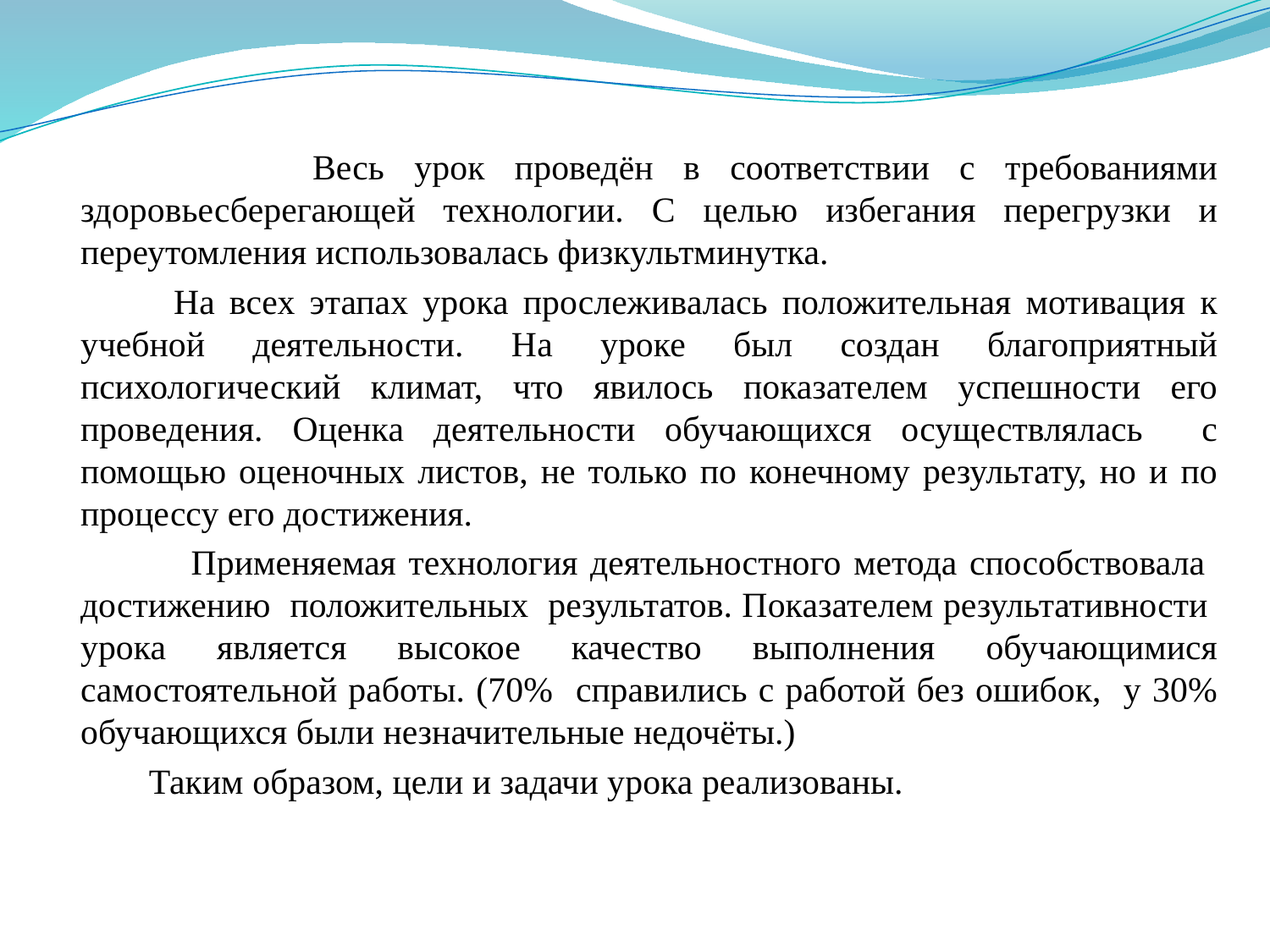

Весь урок проведён в соответствии с требованиями здоровьесберегающей технологии. С целью избегания перегрузки и переутомления использовалась физкультминутка.
         На всех этапах урока прослеживалась положительная мотивация к учебной деятельности. На уроке был создан благоприятный психологический климат, что явилось показателем успешности его проведения. Оценка деятельности обучающихся осуществлялась  с помощью оценочных листов, не только по конечному результату, но и по процессу его достижения.
            Применяемая технология деятельностного метода способствовала  достижению  положительных  результатов. Показателем результативности  урока является высокое качество выполнения обучающимися самостоятельной работы. (70%  справились с работой без ошибок,  у 30% обучающихся были незначительные недочёты.)
            Таким образом, цели и задачи урока реализованы.